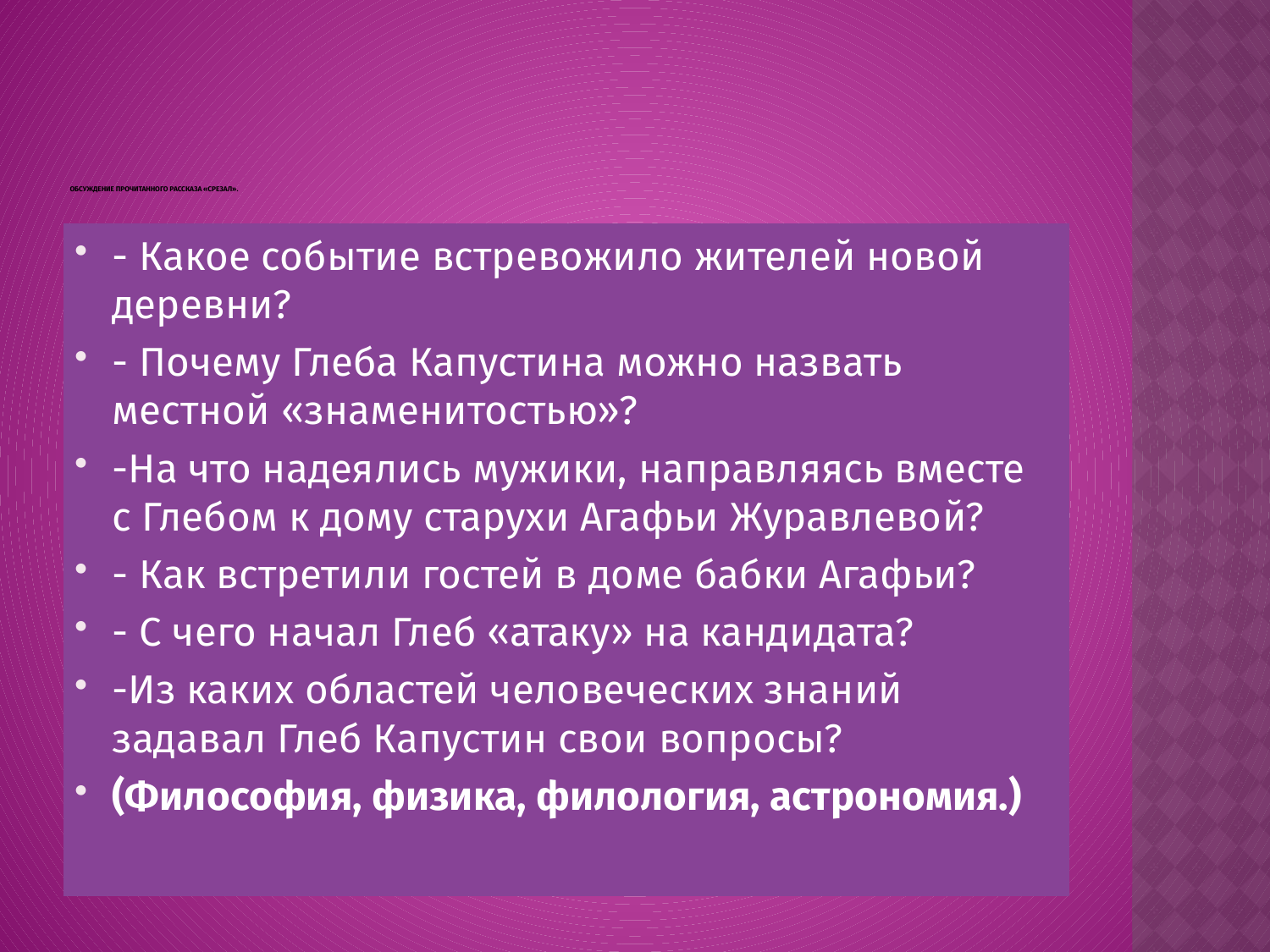

# Обсуждение прочитанного рассказа «Срезал».
- Какое событие встревожило жителей новой деревни?
- Почему Глеба Капустина можно назвать местной «знаменитостью»?
-На что надеялись мужики, направляясь вместе с Глебом к дому старухи Агафьи Журавлевой?
- Как встретили гостей в доме бабки Агафьи?
- С чего начал Глеб «атаку» на кандидата?
-Из каких областей человеческих знаний задавал Глеб Капустин свои вопросы?
(Философия, физика, филология, астрономия.)